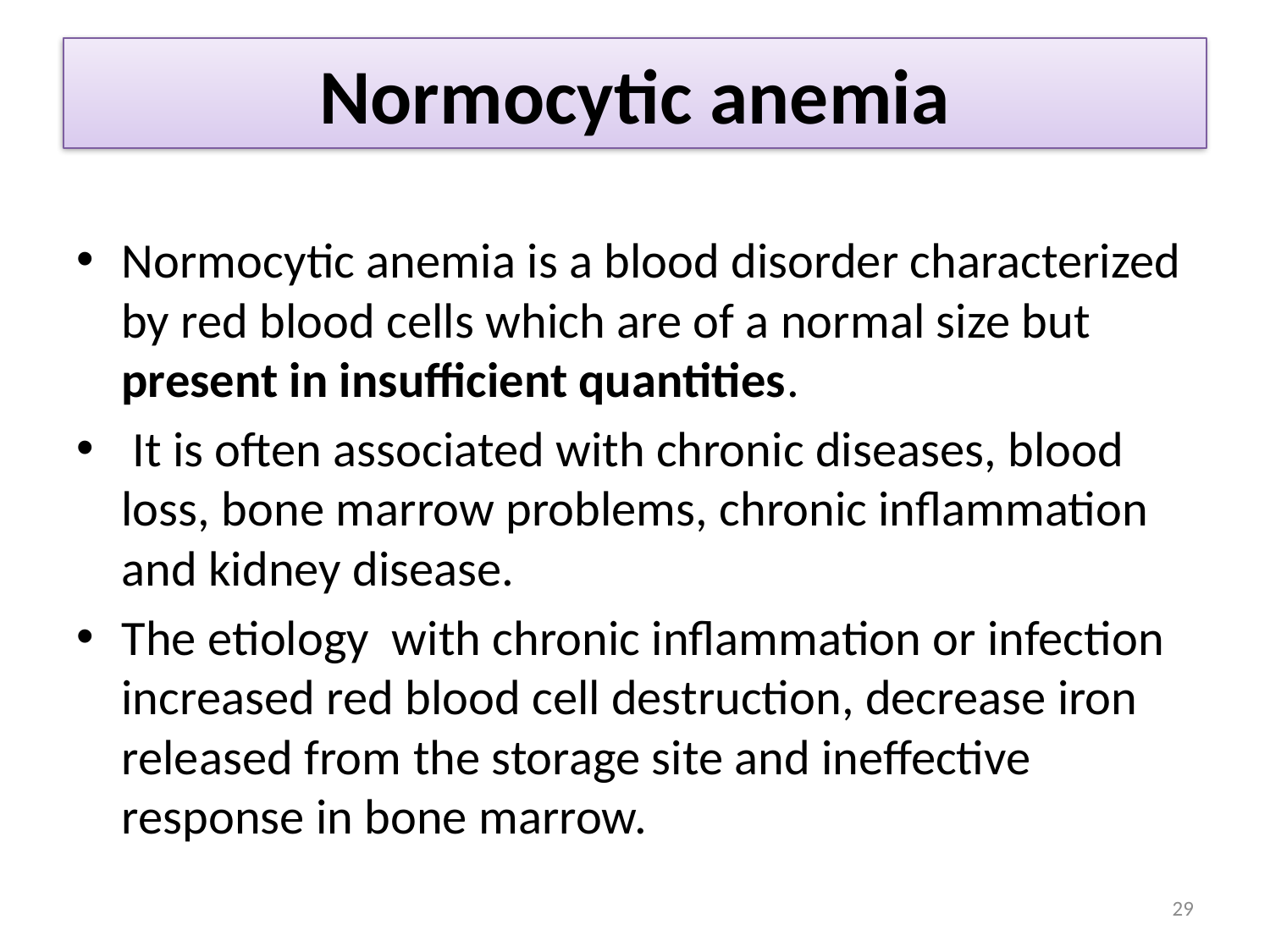

# Normocytic anemia
Normocytic anemia is a blood disorder characterized by red blood cells which are of a normal size but present in insufficient quantities.
 It is often associated with chronic diseases, blood loss, bone marrow problems, chronic inflammation and kidney disease.
The etiology  with chronic inflammation or infection increased red blood cell destruction, decrease iron released from the storage site and ineffective response in bone marrow.
29